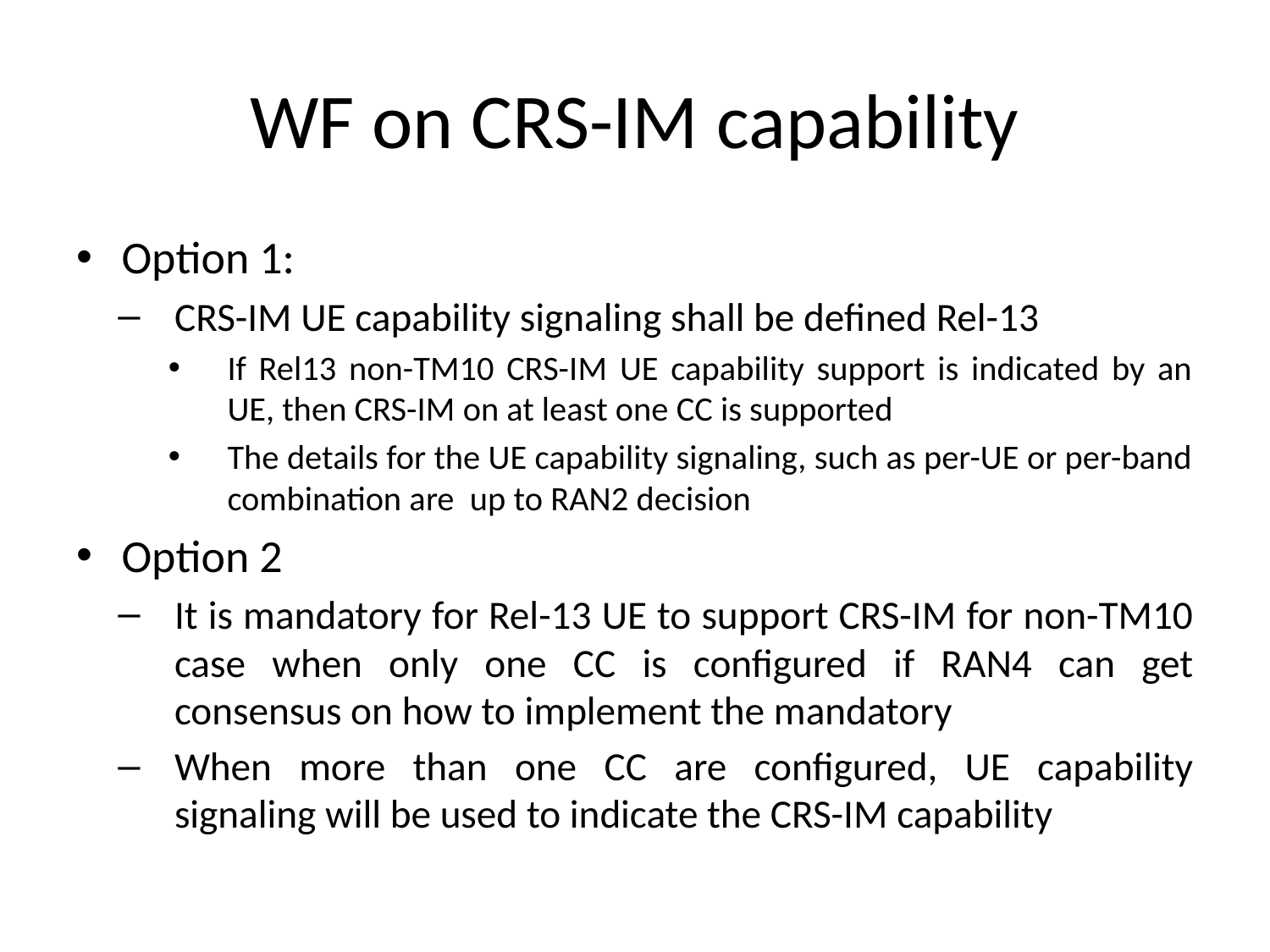

# WF on CRS-IM capability
Option 1:
CRS-IM UE capability signaling shall be defined Rel-13
If Rel13 non-TM10 CRS-IM UE capability support is indicated by an UE, then CRS-IM on at least one CC is supported
The details for the UE capability signaling, such as per-UE or per-band combination are  up to RAN2 decision
Option 2
It is mandatory for Rel-13 UE to support CRS-IM for non-TM10 case when only one CC is configured if RAN4 can get consensus on how to implement the mandatory
When more than one CC are configured, UE capability signaling will be used to indicate the CRS-IM capability